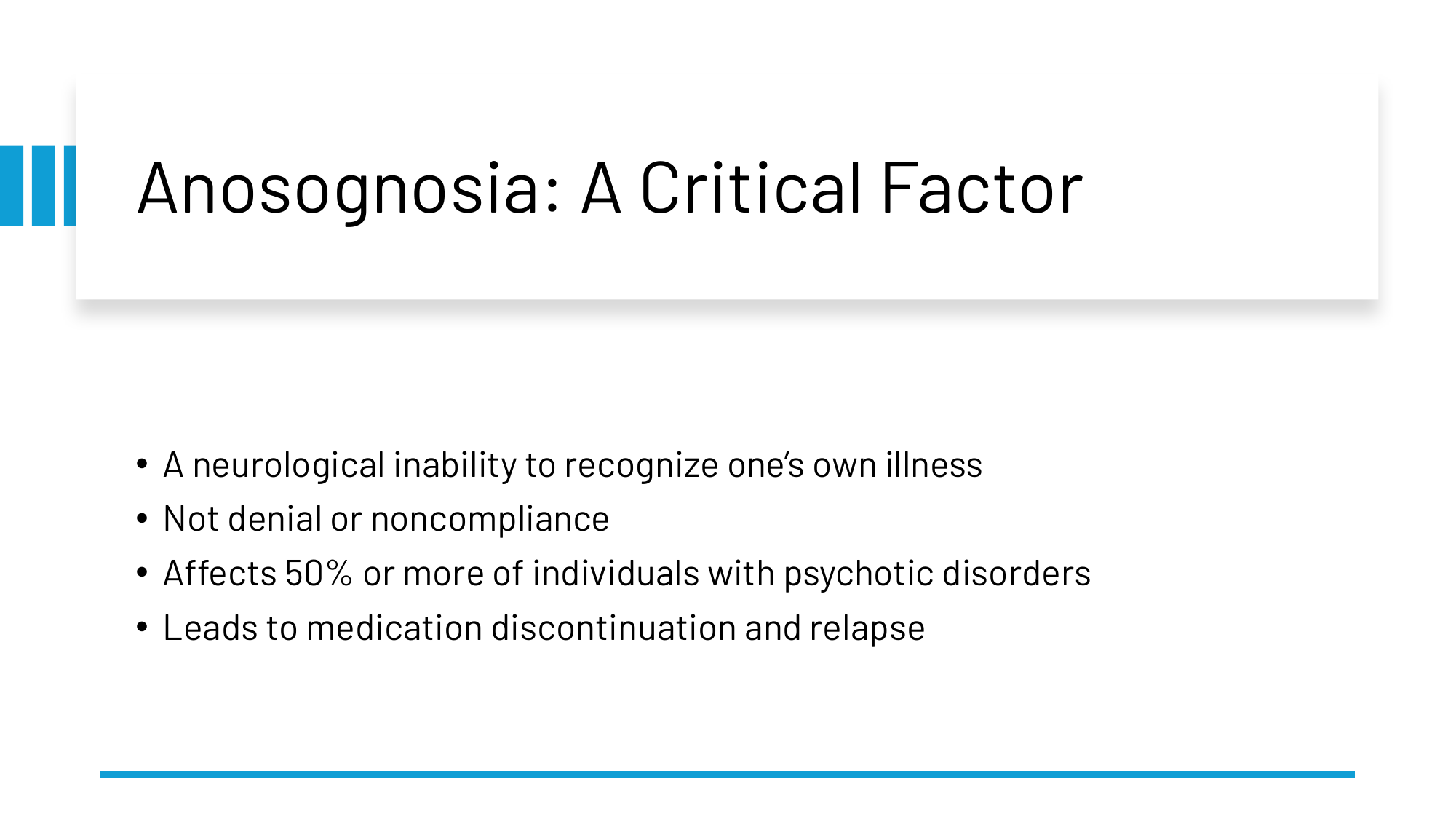

# Anosognosia: A Critical Factor

A neurological inability to recognize one’s own illness
Not denial or noncompliance
Affects 50% or more of individuals with psychotic disorders
Leads to medication discontinuation and relapse